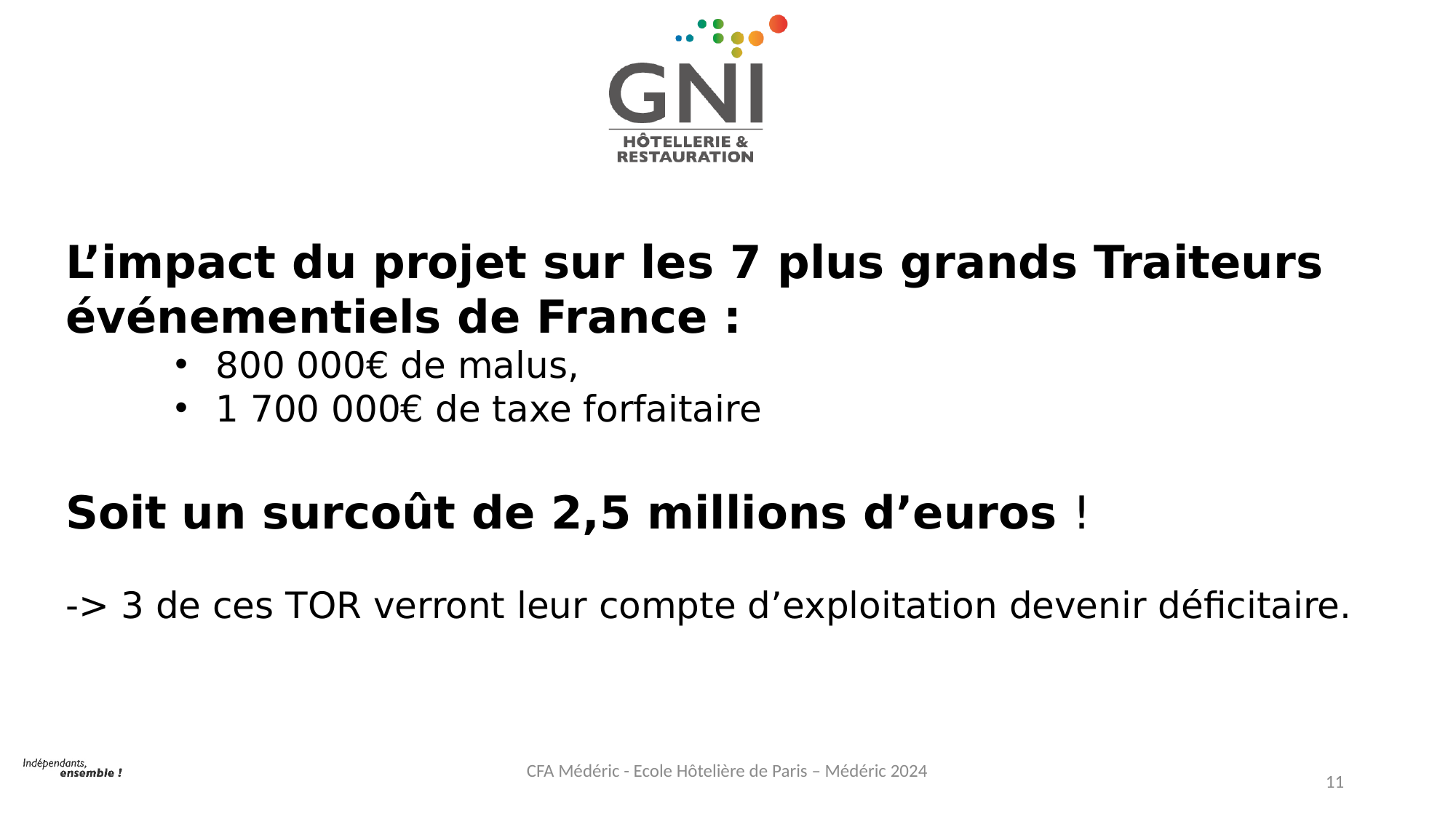

L’impact du projet sur les 7 plus grands Traiteurs événementiels de France :
800 000€ de malus,
1 700 000€ de taxe forfaitaire

Soit un surcoût de 2,5 millions d’euros !

-> 3 de ces TOR verront leur compte d’exploitation devenir déficitaire.

CFA Médéric - Ecole Hôtelière de Paris – Médéric 2024

11